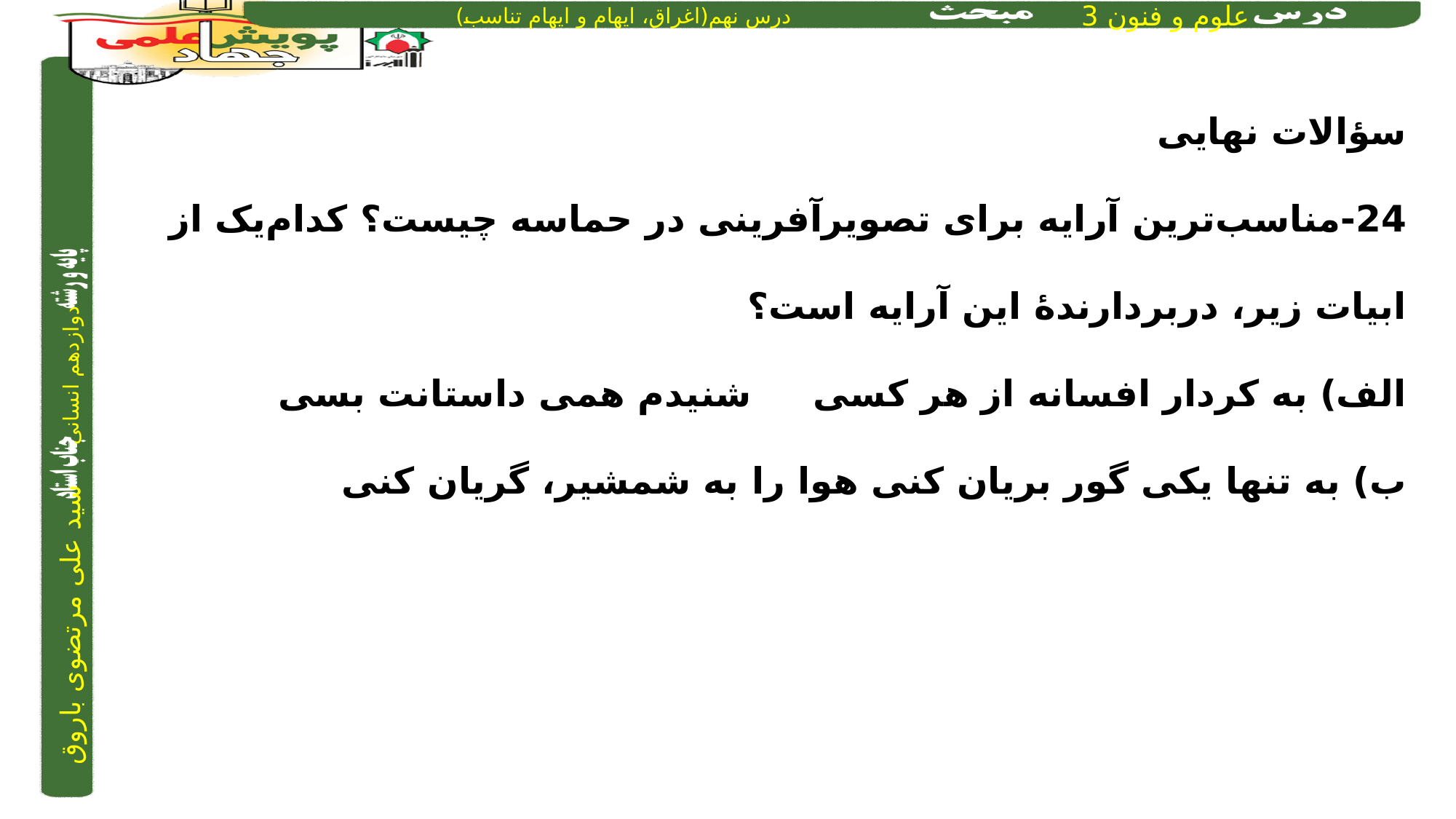

سؤالات نهایی
24-مناسب‌ترین آرایه برای تصویرآفرینی در حماسه چیست؟ کدام‌یک از ابیات زیر، دربردارندۀ این آرایه است؟
الف) به کردار افسانه از هر کسی		شنیدم همی داستانت بسی
ب) به تنها یکی گور بریان کنی	 	هوا را به شمشیر، گریان کنی